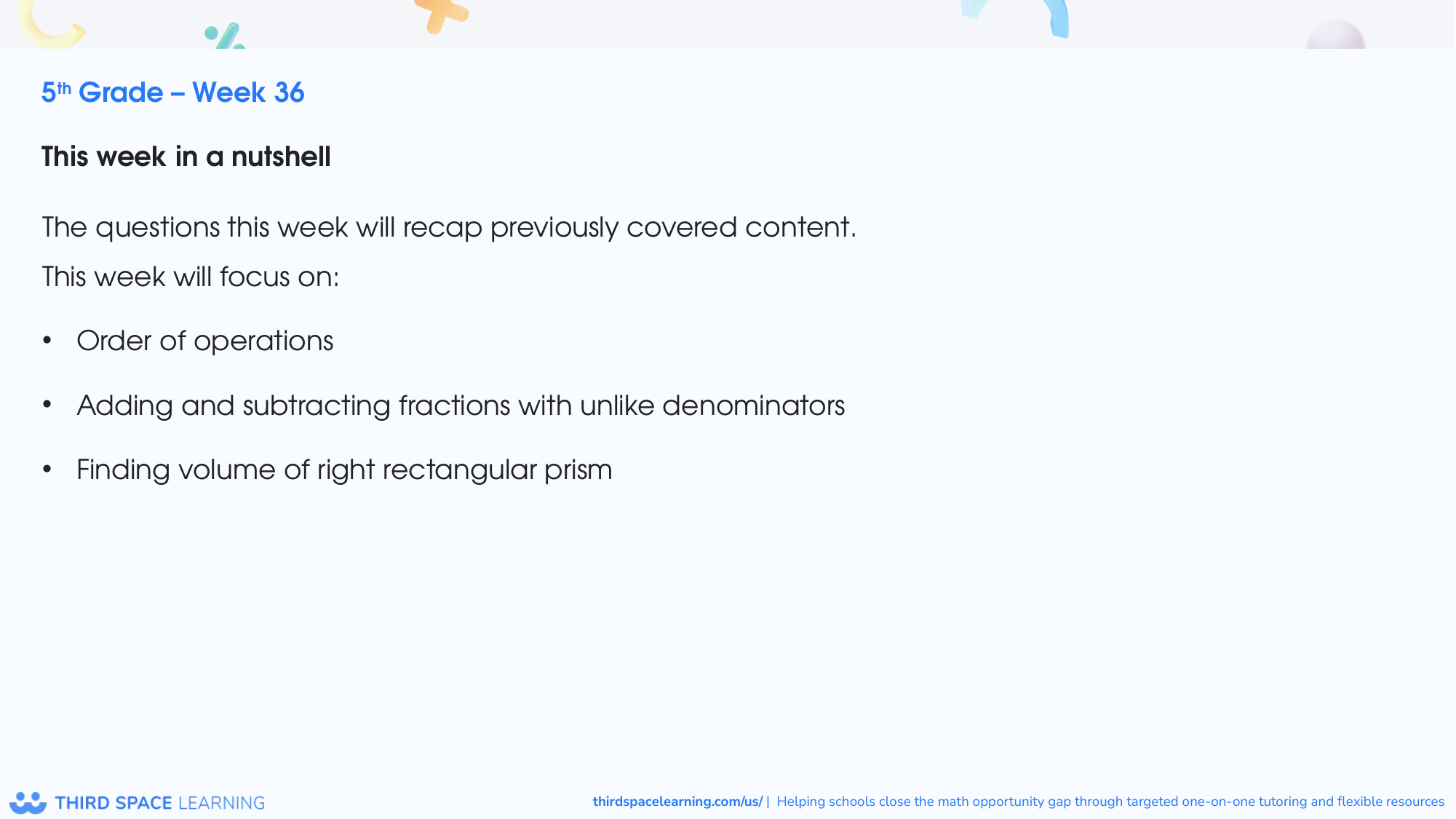

5th Grade – Week 36
This week in a nutshell
The questions this week will recap previously covered content. 
This week will focus on:
Order of operations
Adding and subtracting fractions with unlike denominators
Finding volume of right rectangular prism